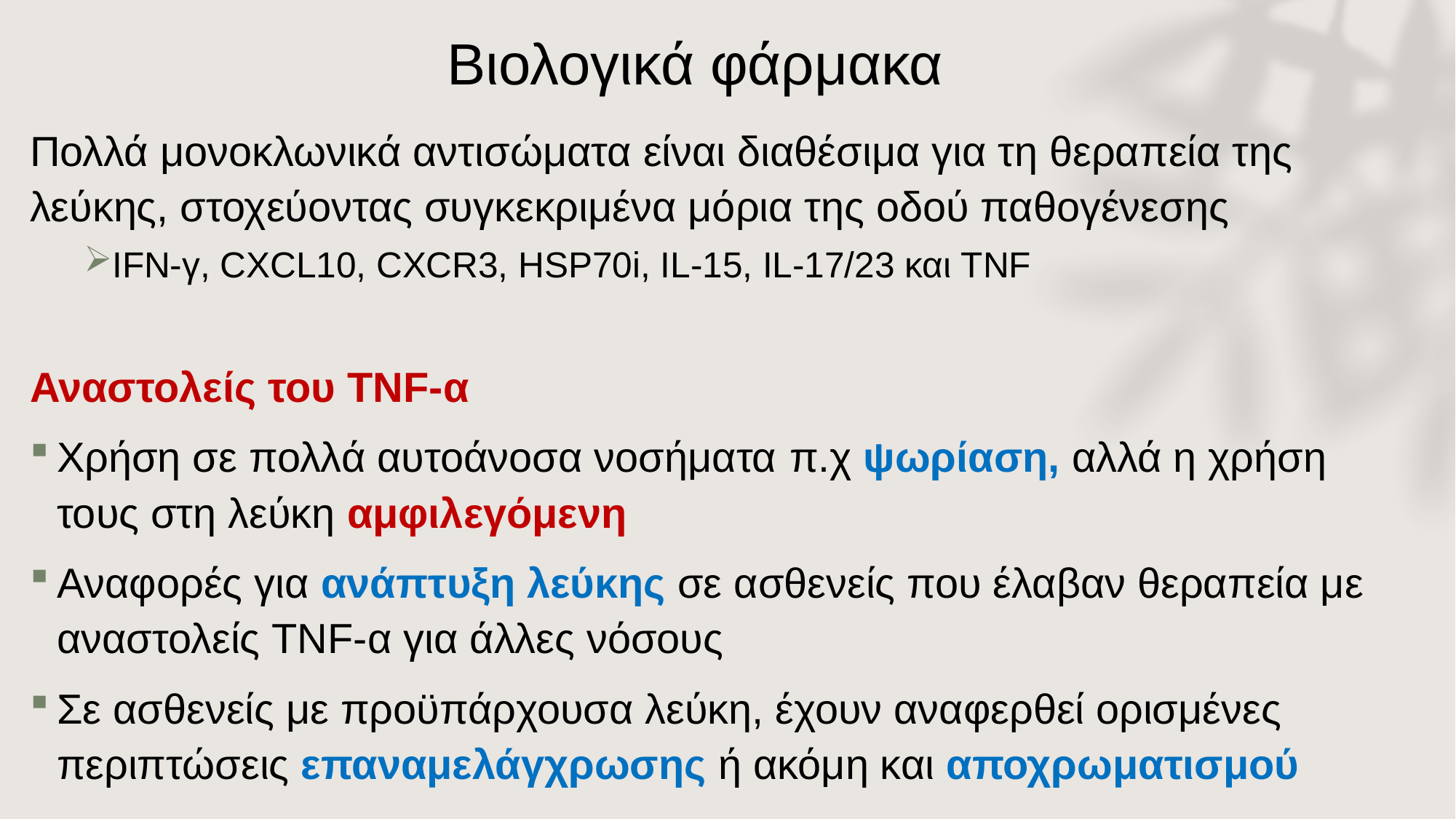

# Βιολογικά φάρμακα
Πολλά μονοκλωνικά αντισώματα είναι διαθέσιμα για τη θεραπεία της λεύκης, στοχεύοντας συγκεκριμένα μόρια της οδού παθογένεσης
IFN-γ, CXCL10, CXCR3, HSP70i, IL-15, IL-17/23 και TNF

Αναστολείς του TNF-α
Χρήση σε πολλά αυτοάνοσα νοσήματα π.χ ψωρίαση, αλλά η χρήση τους στη λεύκη αμφιλεγόμενη
Αναφορές για ανάπτυξη λεύκης σε ασθενείς που έλαβαν θεραπεία με αναστολείς TNF-α για άλλες νόσους
Σε ασθενείς με προϋπάρχουσα λεύκη, έχουν αναφερθεί ορισμένες περιπτώσεις επαναμελάγχρωσης ή ακόμη και αποχρωματισμού